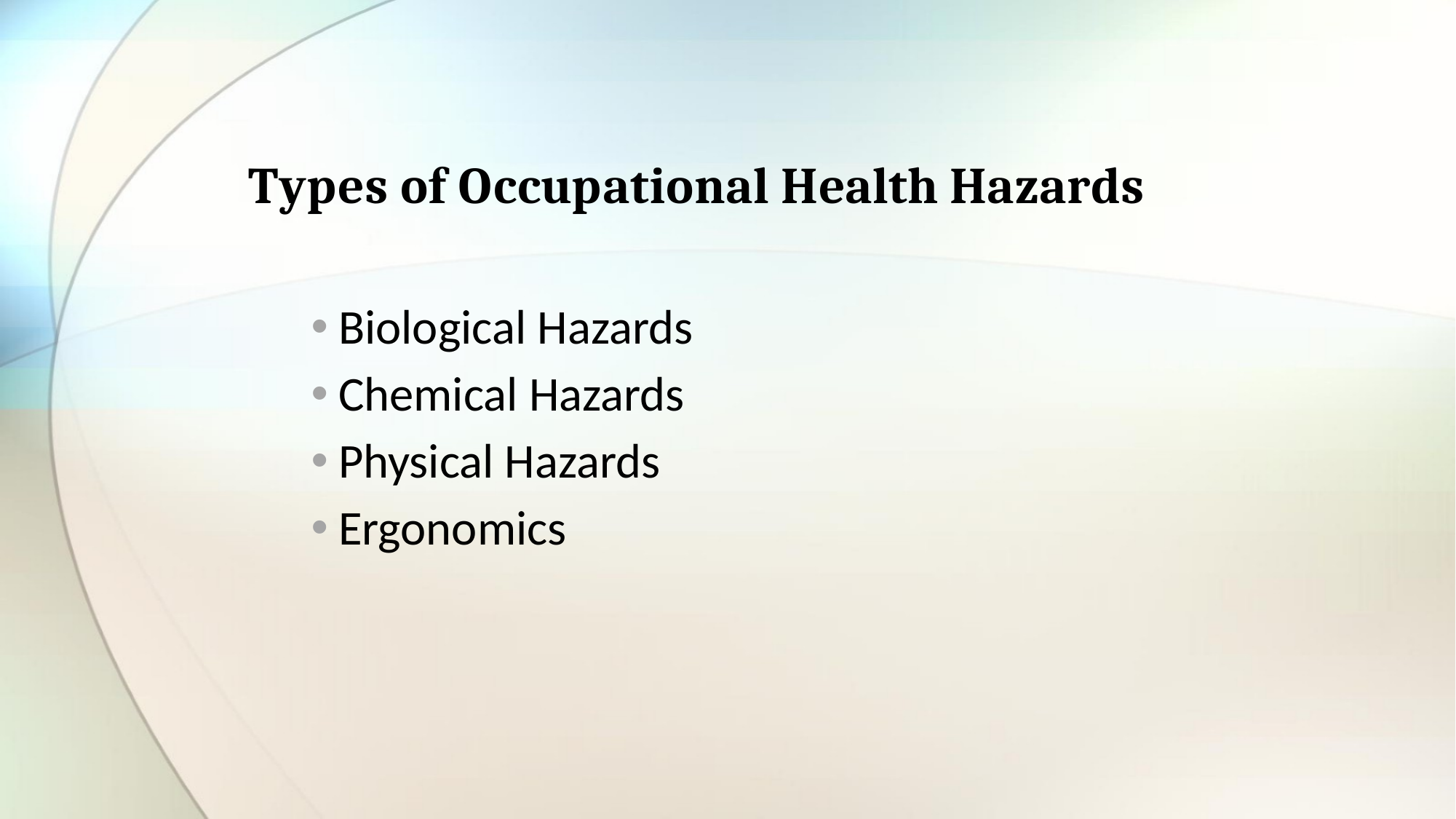

# Types of Occupational Health Hazards
Biological Hazards
Chemical Hazards
Physical Hazards
Ergonomics